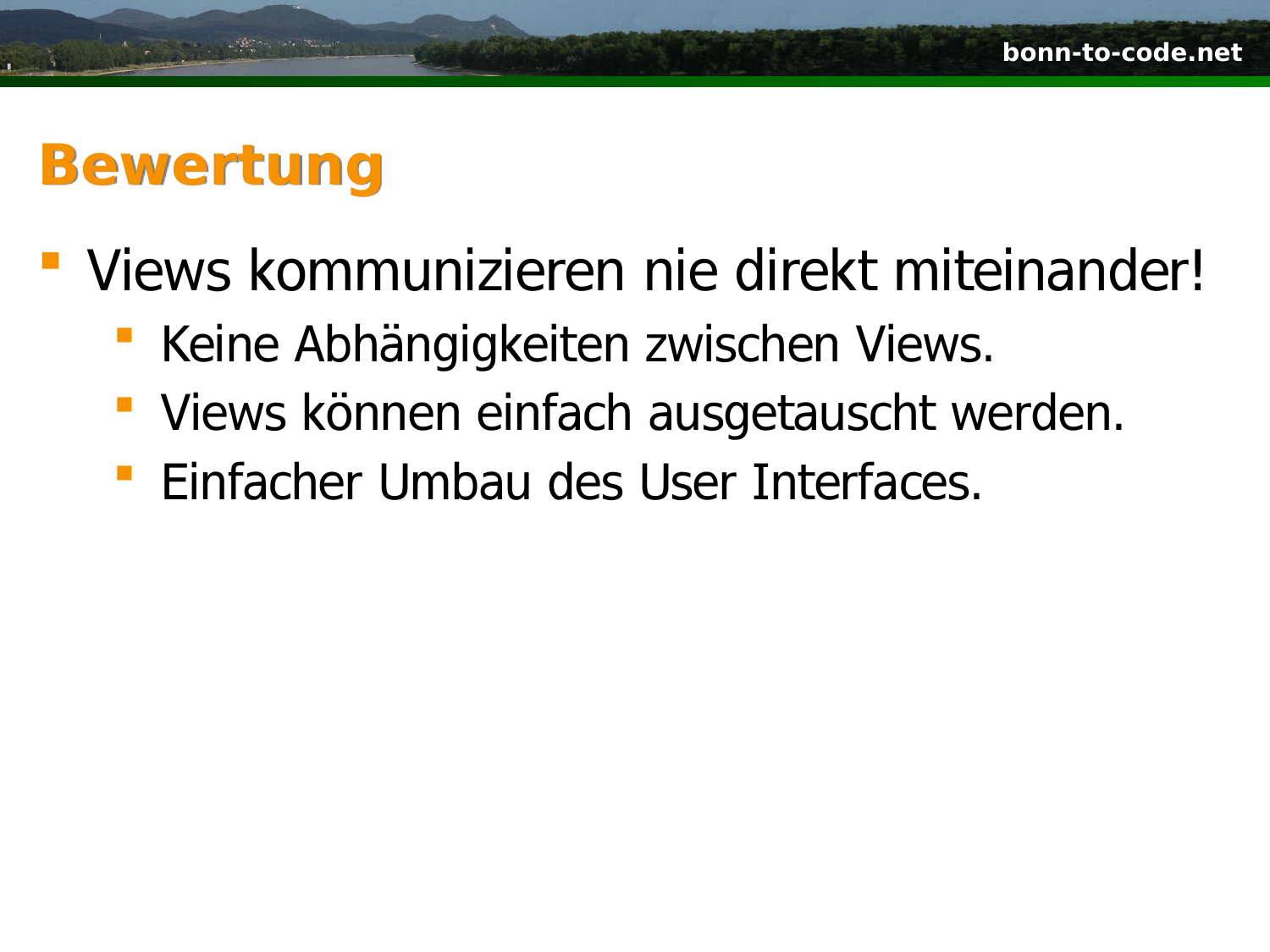

# Bewertung
Views kommunizieren nie direkt miteinander!
Keine Abhängigkeiten zwischen Views.
Views können einfach ausgetauscht werden.
Einfacher Umbau des User Interfaces.